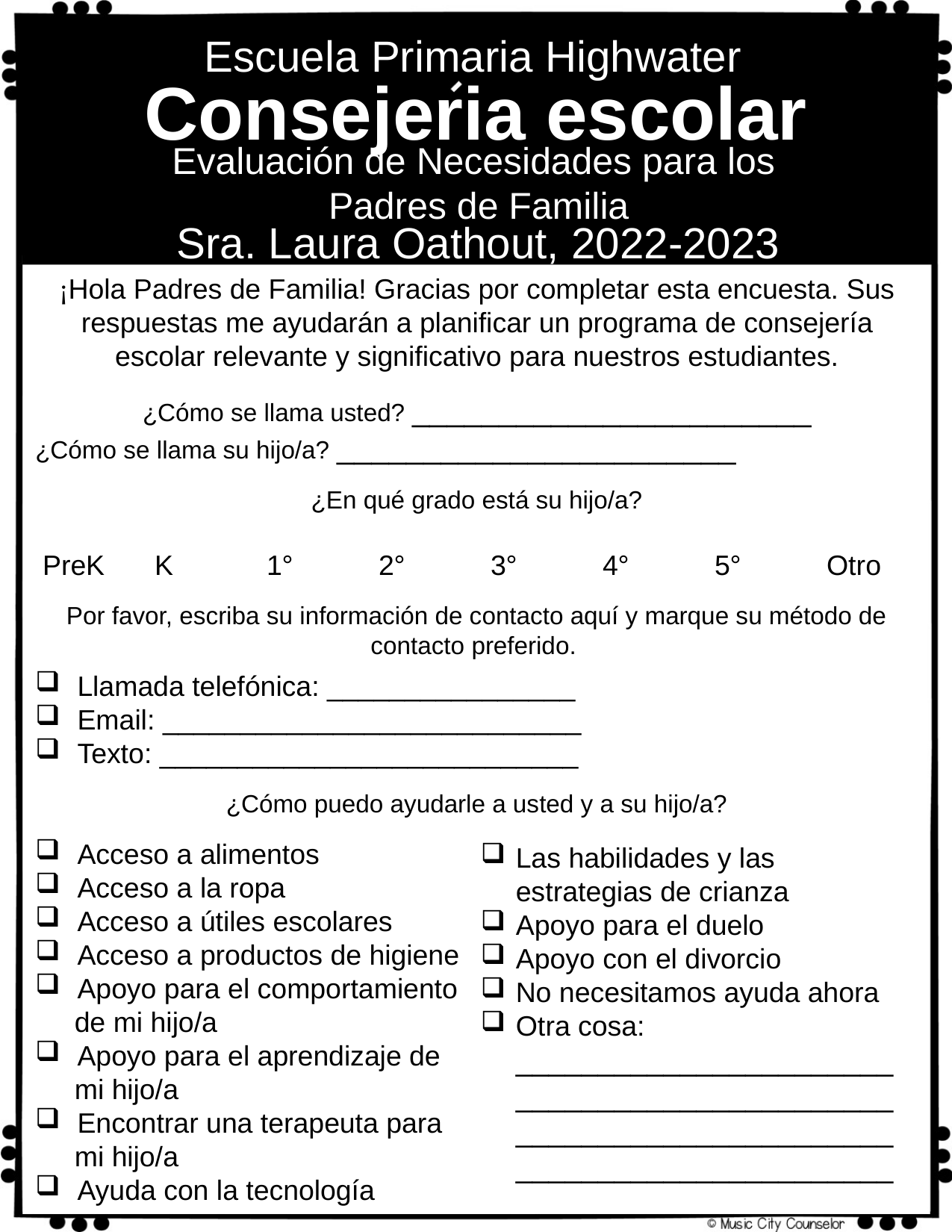

Escuela Primaria Highwater
Consejeria escolar
Evaluación de Necesidades para los
Padres de Familia
Sra. Laura Oathout, 2022-2023
¡Hola Padres de Familia! Gracias por completar esta encuesta. Sus respuestas me ayudarán a planificar un programa de consejería escolar relevante y significativo para nuestros estudiantes.

¿Cómo se llama usted? _______________________
¿Cómo se llama su hijo/a? _______________________

¿En qué grado está su hijo/a?

PreK	K	1°	2° 	3° 	4° 	5° 	Otro

Por favor, escriba su información de contacto aquí y marque su método de contacto preferido.

Llamada telefónica: ________________
Email: ___________________________
Texto: ___________________________

¿Cómo puedo ayudarle a usted y a su hijo/a?

Acceso a alimentos
Acceso a la ropa
Acceso a útiles escolares
Acceso a productos de higiene
Apoyo para el comportamiento
     de mi hijo/a
Apoyo para el aprendizaje de
     mi hijo/a
Encontrar una terapeuta para
     mi hijo/a
Ayuda con la tecnología

Las habilidades y las estrategias de crianza
Apoyo para el duelo
Apoyo con el divorcio
No necesitamos ayuda ahora
Otra cosa: ________________________________________________________________________________________________